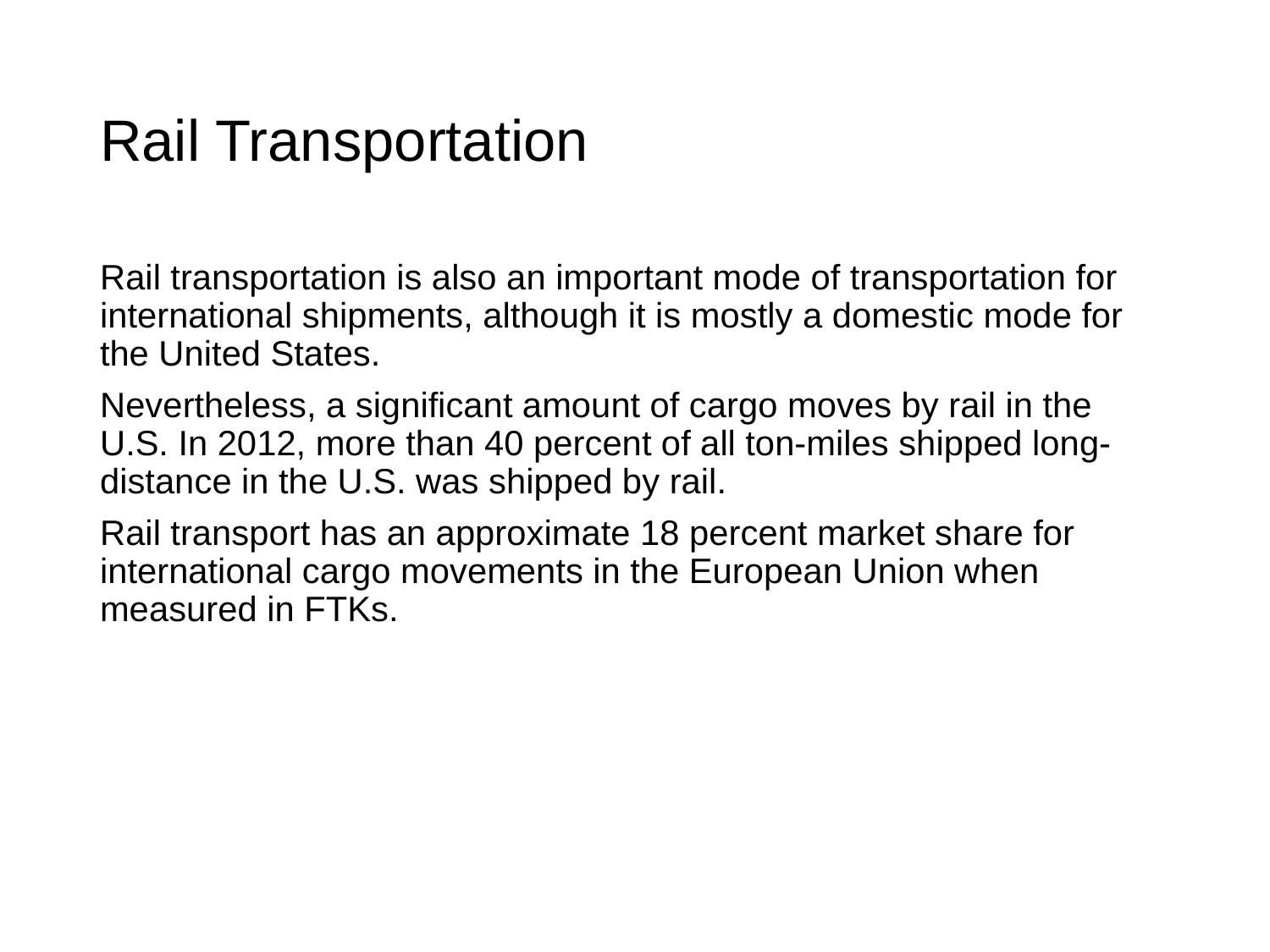

# Rail Transportation
Rail transportation is also an important mode of transportation for international shipments, although it is mostly a domestic mode for the United States.
Nevertheless, a significant amount of cargo moves by rail in the U.S. In 2012, more than 40 percent of all ton-miles shipped long-distance in the U.S. was shipped by rail.
Rail transport has an approximate 18 percent market share for international cargo movements in the European Union when measured in FTKs.